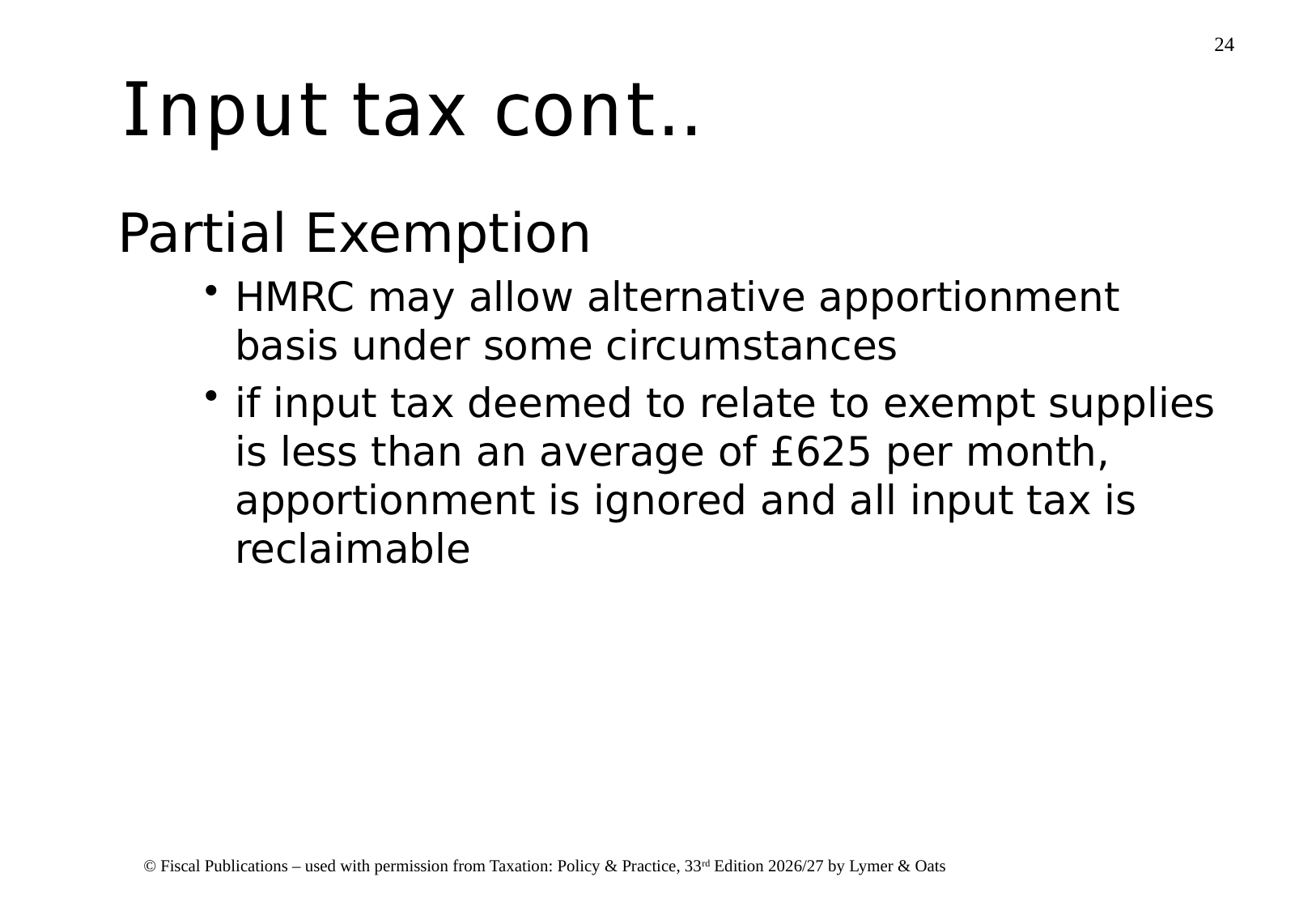

# Input tax cont..
  Partial Exemption
HMRC may allow alternative apportionment basis under some circumstances
if input tax deemed to relate to exempt supplies is less than an average of £625 per month, apportionment is ignored and all input tax is reclaimable